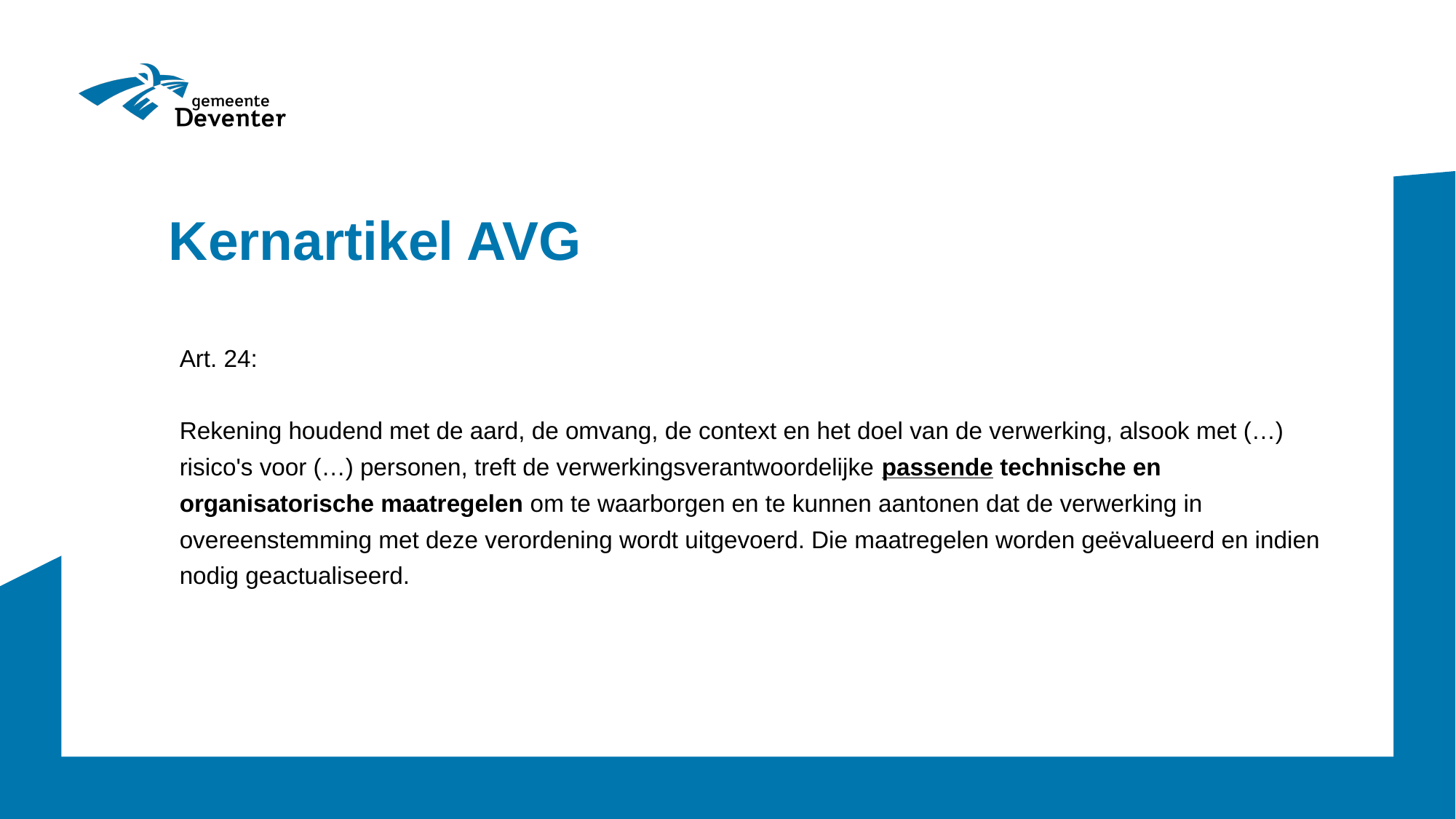

Kernartikel AVG
Art. 24:

Rekening houdend met de aard, de omvang, de context en het doel van de verwerking, alsook met (…) risico's voor (…) personen, treft de verwerkingsverantwoordelijke passende technische en organisatorische maatregelen om te waarborgen en te kunnen aantonen dat de verwerking in overeenstemming met deze verordening wordt uitgevoerd. Die maatregelen worden geëvalueerd en indien nodig geactualiseerd.